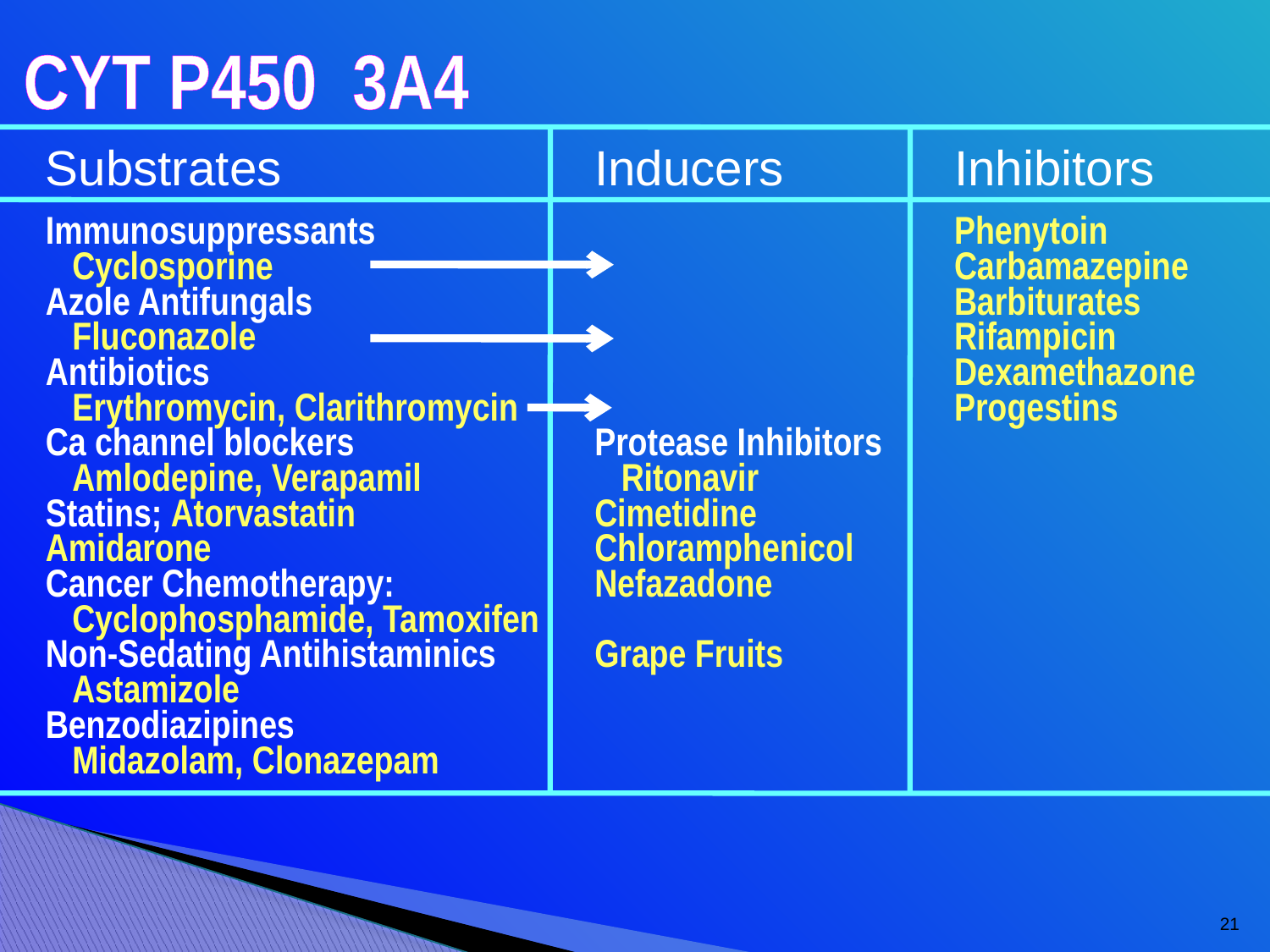

CYT P450  3A4
Substrates
Immunosuppressants
   Cyclosporine
Azole Antifungals
   Fluconazole
Antibiotics
   Erythromycin, Clarithromycin
Ca channel blockers
   Amlodepine, Verapamil
Statins; Atorvastatin
Amidarone
Cancer Chemotherapy:
   Cyclophosphamide, Tamoxifen
Non-Sedating Antihistaminics
   Astamizole
Benzodiazipines
   Midazolam, Clonazepam

Inducers

Protease Inhibitors
   Ritonavir
Cimetidine
Chloramphenicol
Nefazadone

Grape Fruits

Inhibitors
Phenytoin
Carbamazepine
Barbiturates
Rifampicin
Dexamethazone
Progestins
21